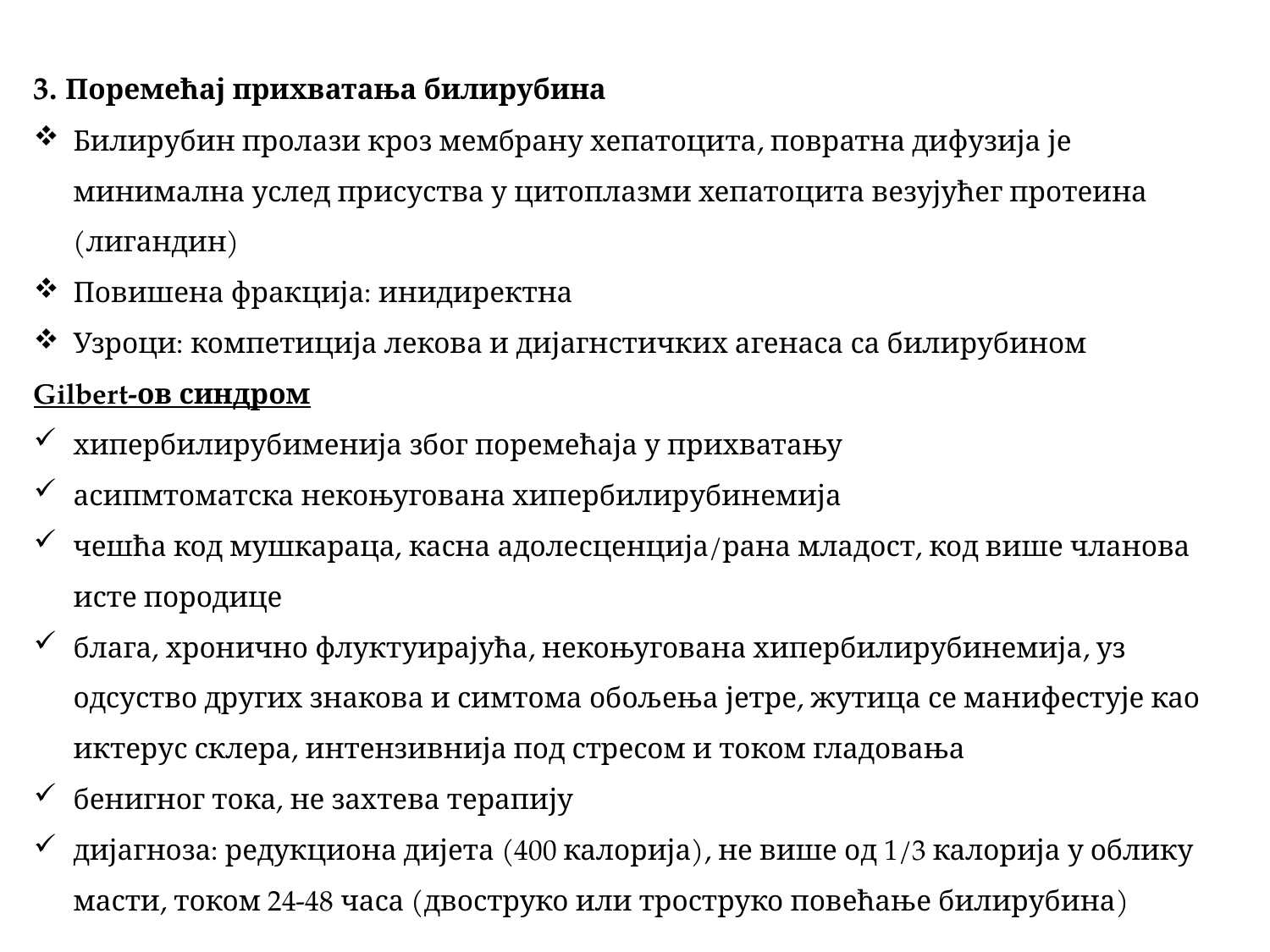

3. Поремећај прихватања билирубина
Билирубин пролази кроз мембрану хепатоцита, повратна дифузија је минимална услед присуства у цитоплазми хепатоцита везујућег протеина (лигандин)
Повишена фракција: инидиректна
Узроци: компетиција лекова и дијагнстичких агенаса са билирубином
Gilbert-ов синдром
хипербилирубименија због поремећаја у прихватању
асипмтоматска некоњугована хипербилирубинемија
чешћа код мушкараца, касна адолесценција/рана младост, код више чланова исте породице
блага, хронично флуктуирајућа, некоњугована хипербилирубинемија, уз одсуство других знакова и симтома обољења јетре, жутица се манифестује као иктерус склера, интензивнија под стресом и током гладовања
бенигног тока, не захтева терапију
дијагноза: редукциона дијета (400 калорија), не више од 1/3 калорија у облику масти, током 24-48 часа (двоструко или троструко повећање билирубина)